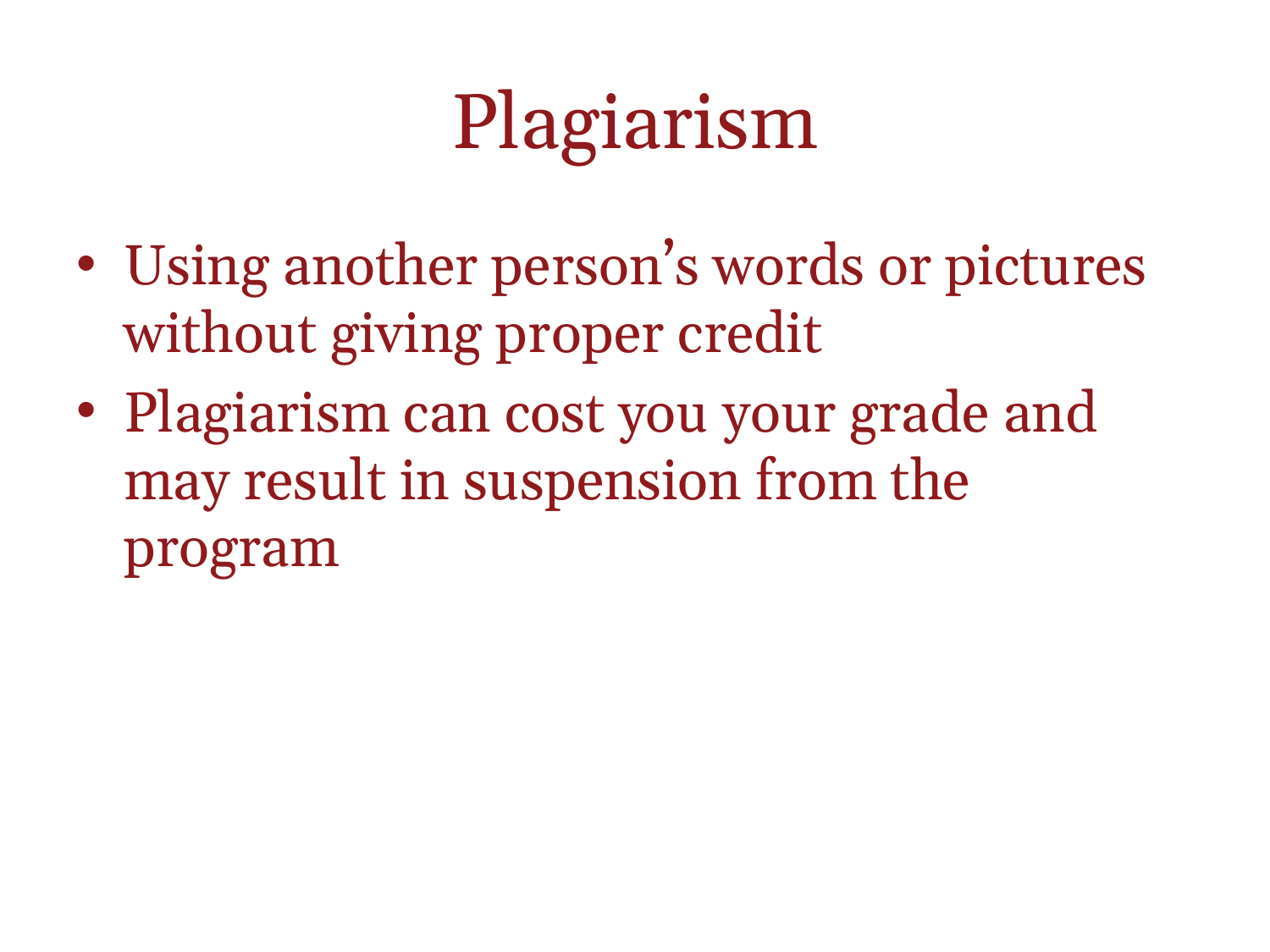

# Plagiarism
Using another person’s words or pictures without giving proper credit
Plagiarism can cost you your grade and may result in suspension from the program